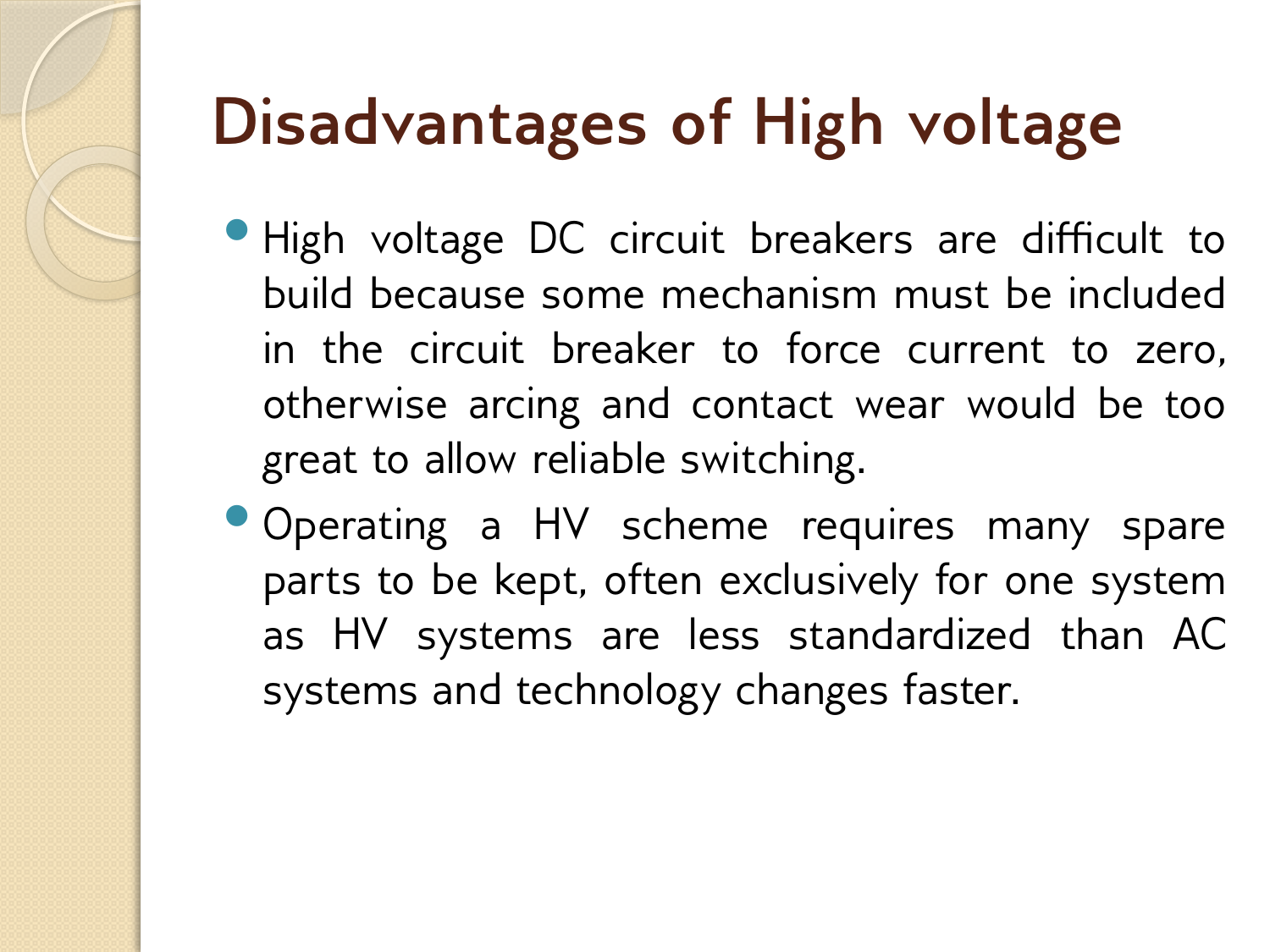

# Disadvantages of High voltage
High voltage DC circuit breakers are difficult to build because some mechanism must be included in the circuit breaker to force current to zero, otherwise arcing and contact wear would be too great to allow reliable switching.
Operating a HV scheme requires many spare parts to be kept, often exclusively for one system as HV systems are less standardized than AC systems and technology changes faster.